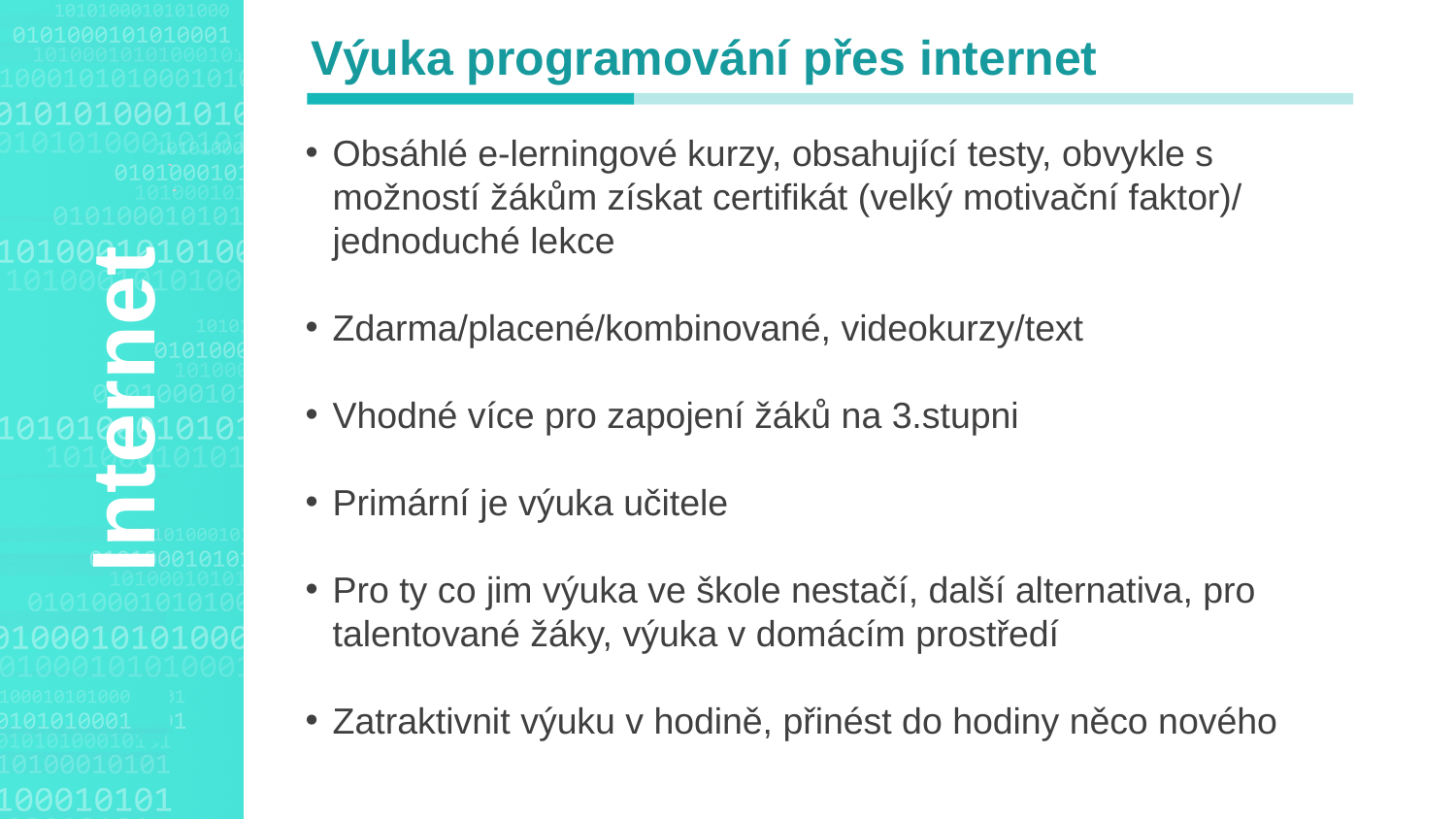

Výuka programování přes internet

Obsáhlé e-lerningové kurzy, obsahující testy, obvykle s možností žákům získat certifikát (velký motivační faktor)/jednoduché lekce

Zdarma/placené/kombinované, videokurzy/text

Vhodné více pro zapojení žáků na 3.stupni

Primární je výuka učitele

Pro ty co jim výuka ve škole nestačí, další alternativa, pro talentované žáky, výuka v domácím prostředí

Zatraktivnit výuku v hodině, přinést do hodiny něco nového

Agenda Style

Internet